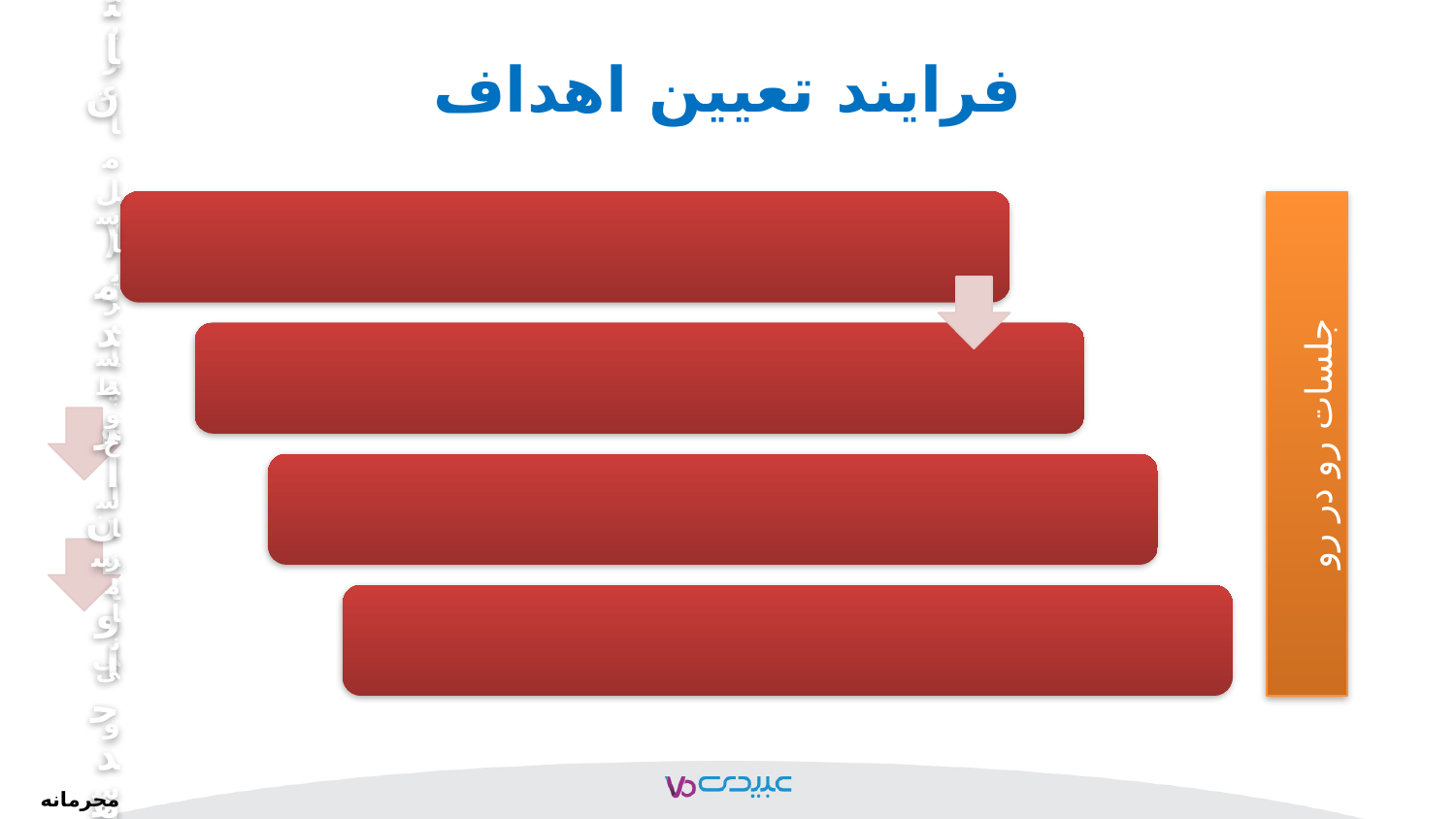

# فرایند تعیین اهداف

جلسات رو در رو
محرمانه